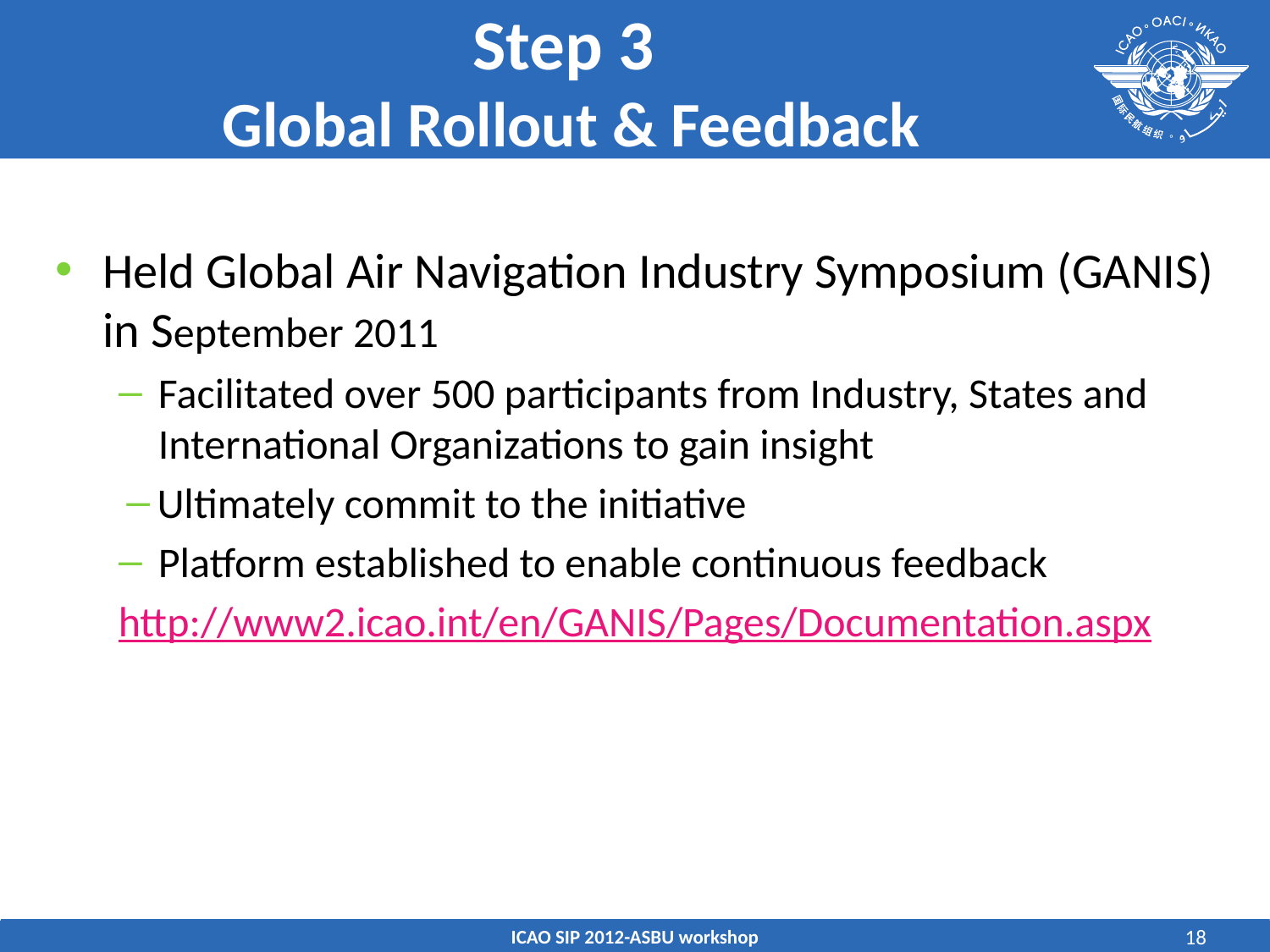

# Step 3 Global Rollout & Feedback
Held Global Air Navigation Industry Symposium (GANIS) in September 2011
Facilitated over 500 participants from Industry, States and International Organizations to gain insight
Ultimately commit to the initiative
Platform established to enable continuous feedback
http://www2.icao.int/en/GANIS/Pages/Documentation.aspx

ICAO SIP 2012-ASBU workshop
18